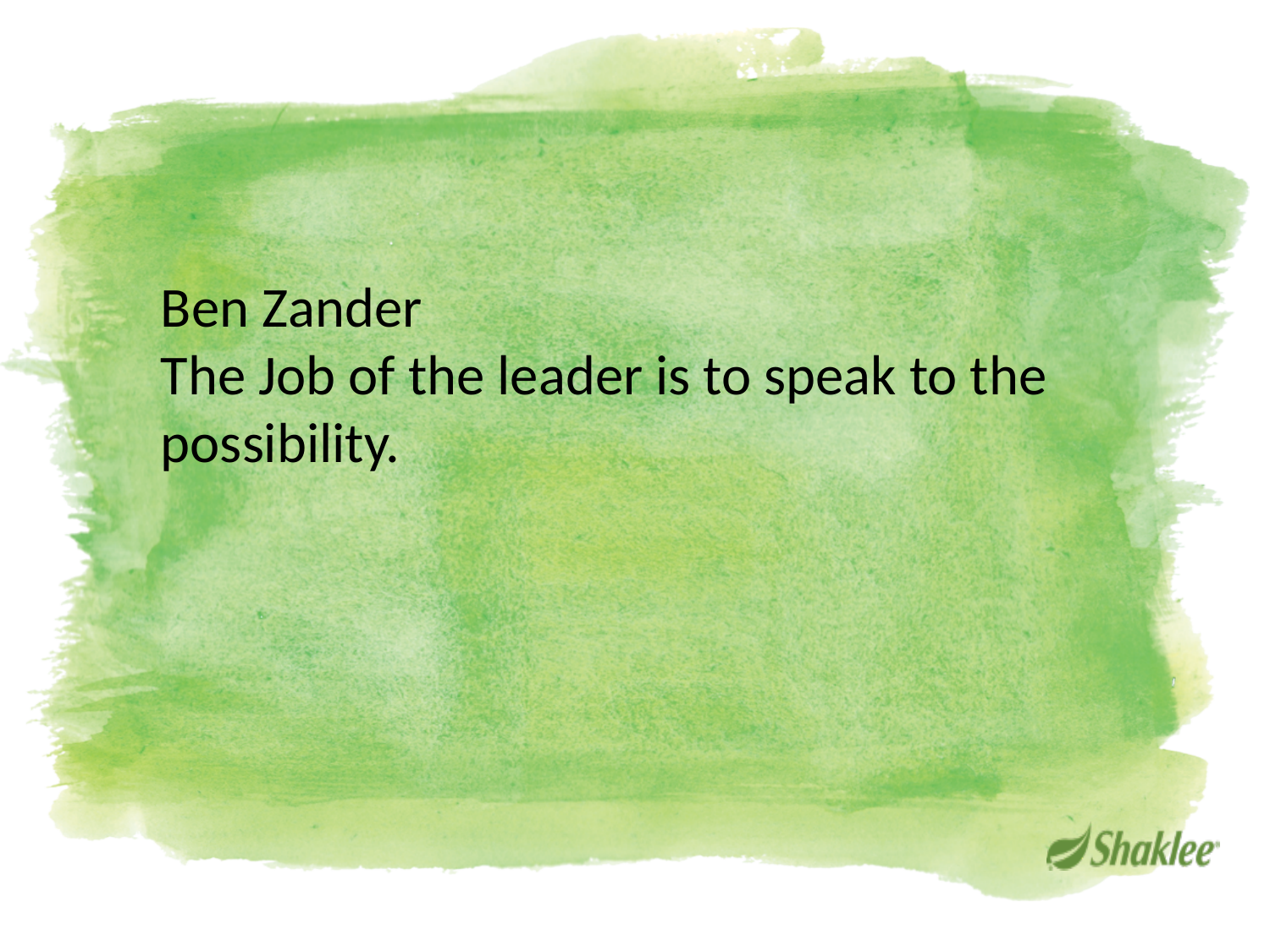

Ben Zander
The Job of the leader is to speak to the possibility.